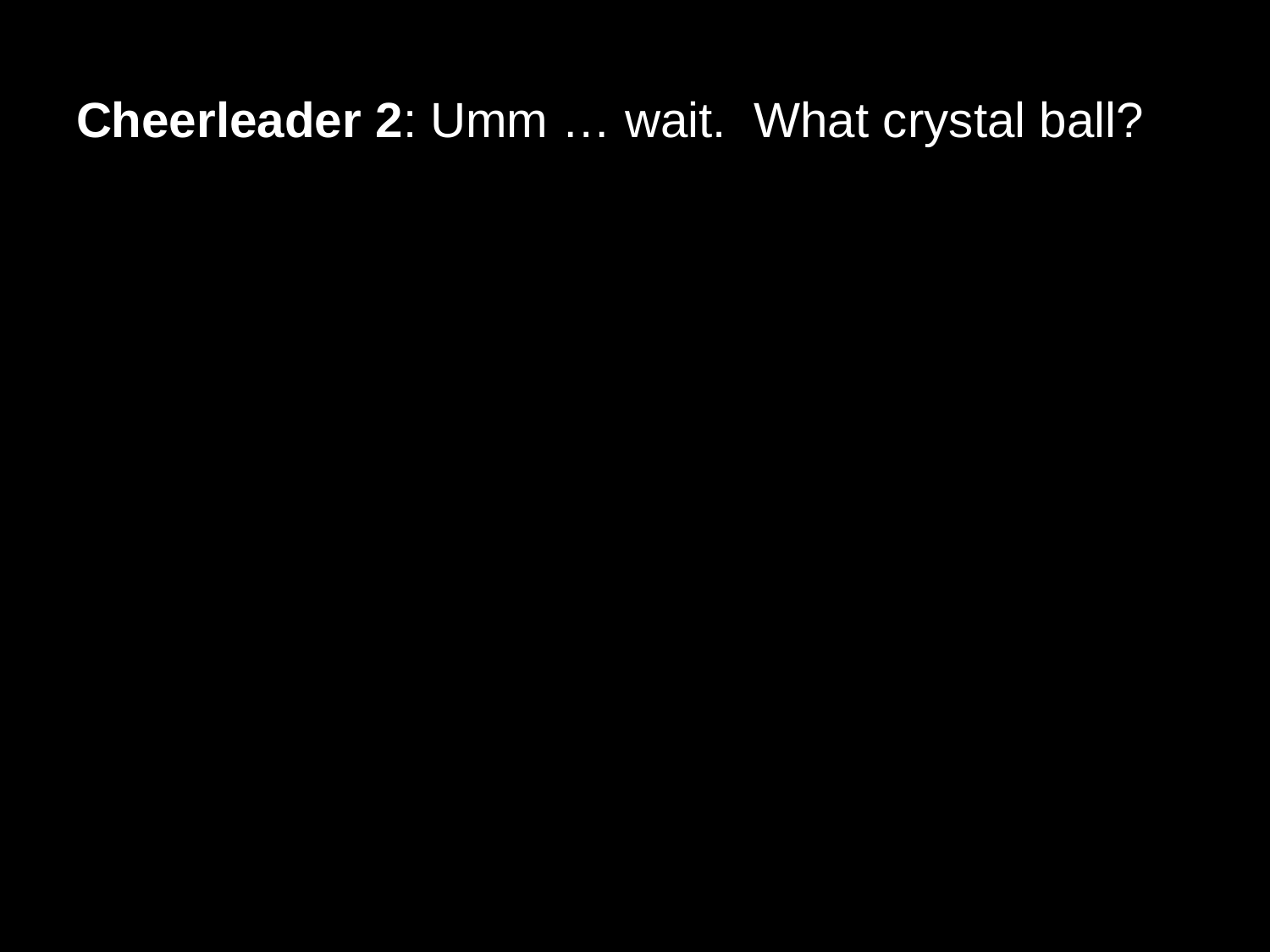

# Cheerleader 2: Umm … wait.  What crystal ball?